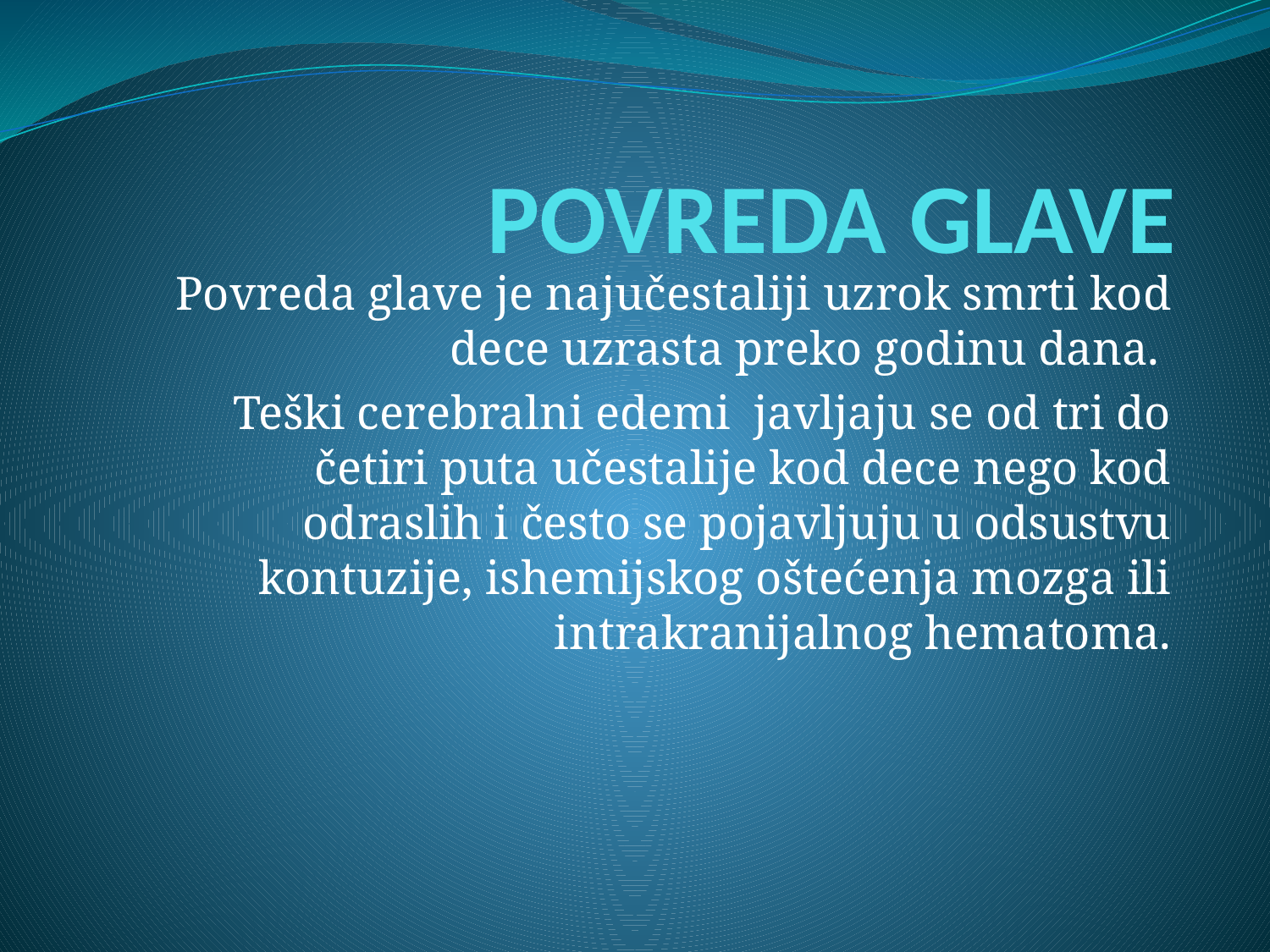

# POVREDA GLAVE
Povreda glave je najučestaliji uzrok smrti kod dece uzrasta preko godinu dana.
Teški cerebralni edemi  javljaju se od tri do četiri puta učestalije kod dece nego kod odraslih i često se pojavljuju u odsustvu kontuzije, ishemijskog oštećenja mozga ili intrakranijalnog hematoma.